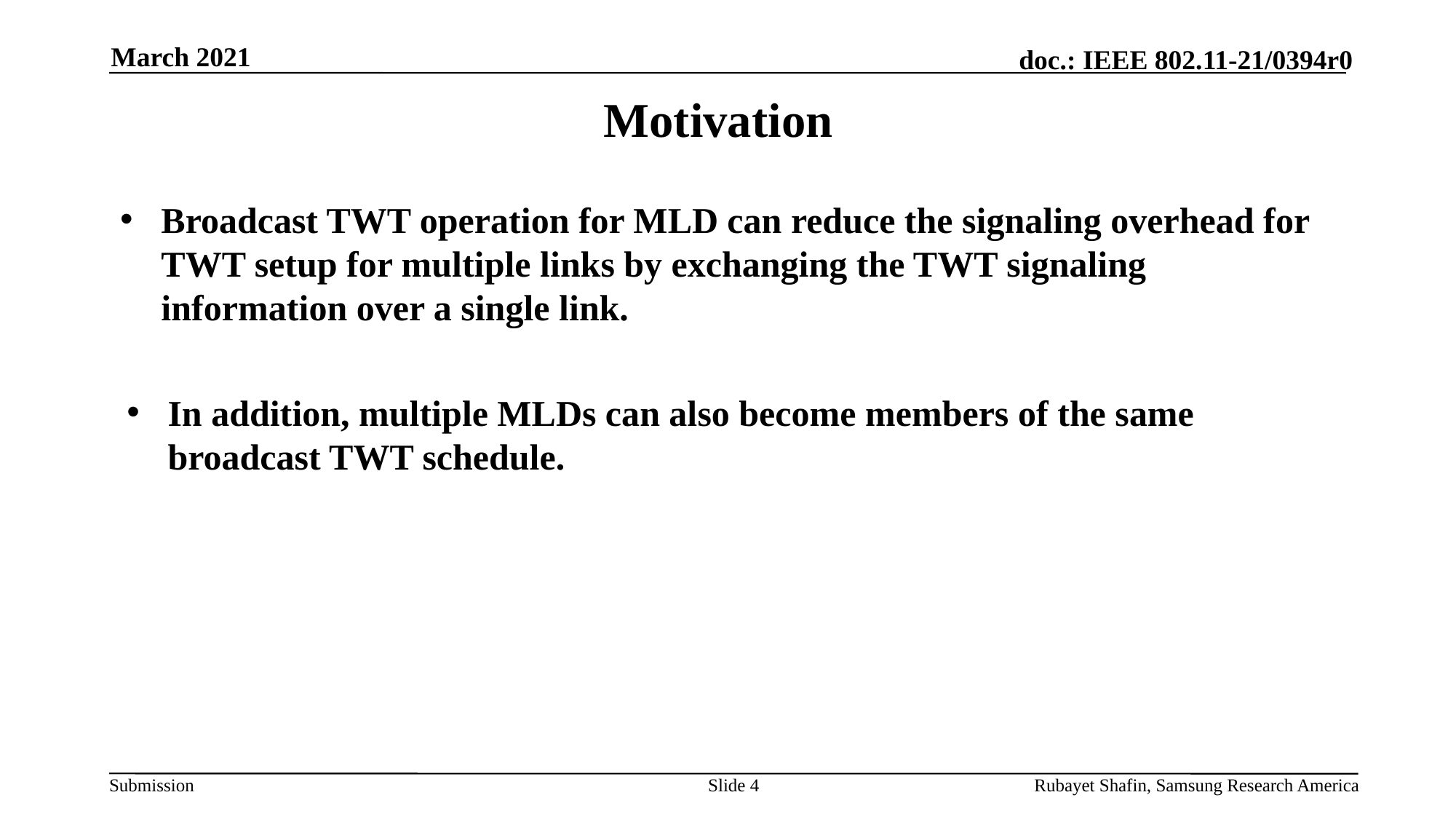

March 2021
# Motivation
Broadcast TWT operation for MLD can reduce the signaling overhead for TWT setup for multiple links by exchanging the TWT signaling information over a single link.

In addition, multiple MLDs can also become members of the same broadcast TWT schedule.

Slide 4
Rubayet Shafin, Samsung Research America